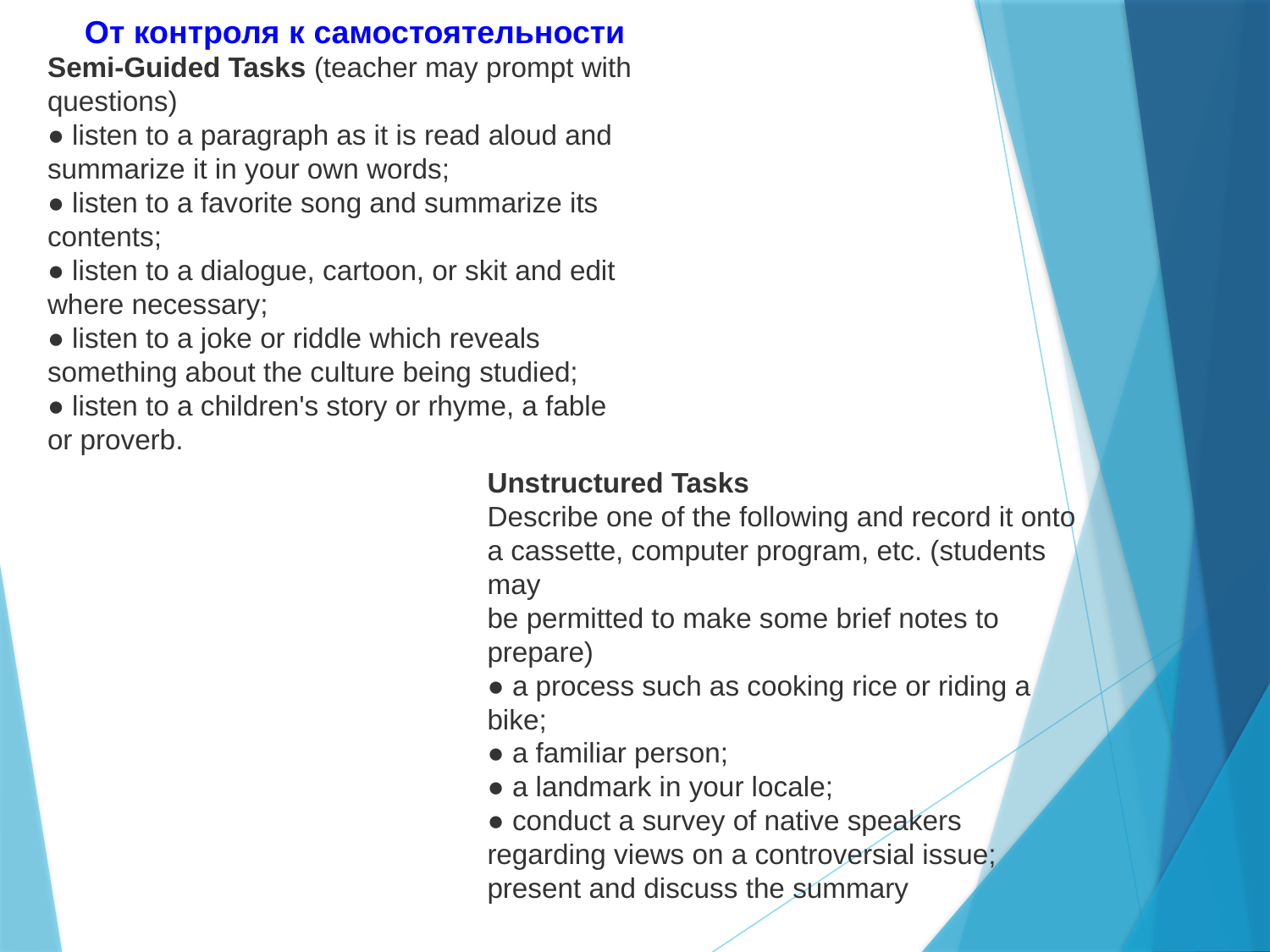

От контроля к самостоятельности
Semi-Guided Tasks (teacher may prompt with
questions)
● listen to a paragraph as it is read aloud and
summarize it in your own words;
● listen to a favorite song and summarize its
contents;
● listen to a dialogue, cartoon, or skit and edit
where necessary;
● listen to a joke or riddle which reveals
something about the culture being studied;
● listen to a children's story or rhyme, a fable
or proverb.
Unstructured Tasks
Describe one of the following and record it onto
a cassette, computer program, etc. (students may
be permitted to make some brief notes to
prepare)
● a process such as cooking rice or riding a
bike;
● a familiar person;
● a landmark in your locale;
● conduct a survey of native speakers
regarding views on a controversial issue;
present and discuss the summary